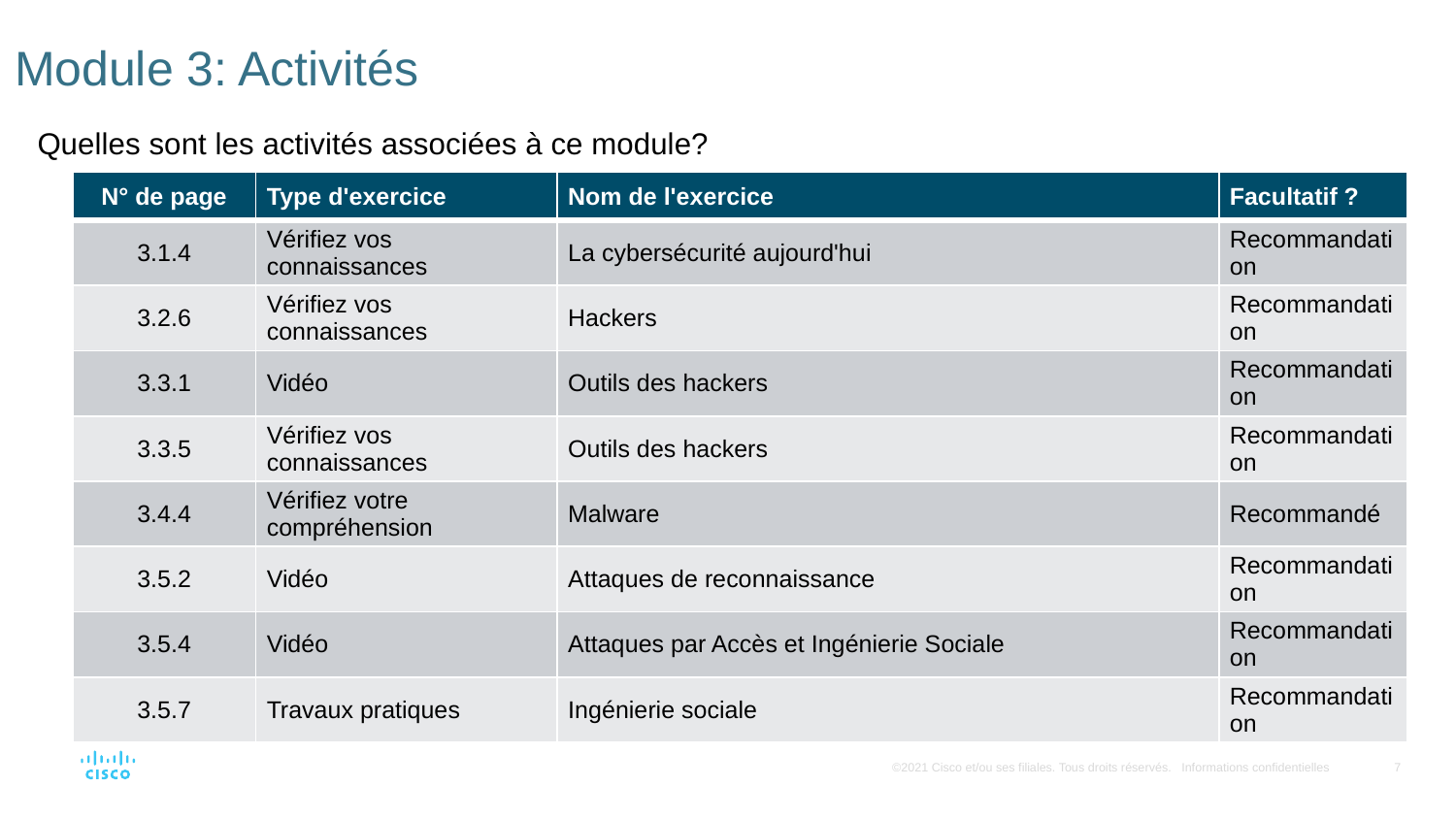

# Module 3: Activités
Quelles sont les activités associées à ce module?

| N° de page | Type d'exercice | Nom de l'exercice | Facultatif ? |
| --- | --- | --- | --- |
| 3.1.4 | Vérifiez vos connaissances | La cybersécurité aujourd'hui | Recommandation |
| 3.2.6 | Vérifiez vos connaissances | Hackers | Recommandation |
| 3.3.1 | Vidéo | Outils des hackers | Recommandation |
| 3.3.5 | Vérifiez vos connaissances | Outils des hackers | Recommandation |
| 3.4.4 | Vérifiez votre compréhension | Malware | Recommandé |
| 3.5.2 | Vidéo | Attaques de reconnaissance | Recommandation |
| 3.5.4 | Vidéo | Attaques par Accès et Ingénierie Sociale | Recommandation |
| 3.5.7 | Travaux pratiques | Ingénierie sociale | Recommandation |